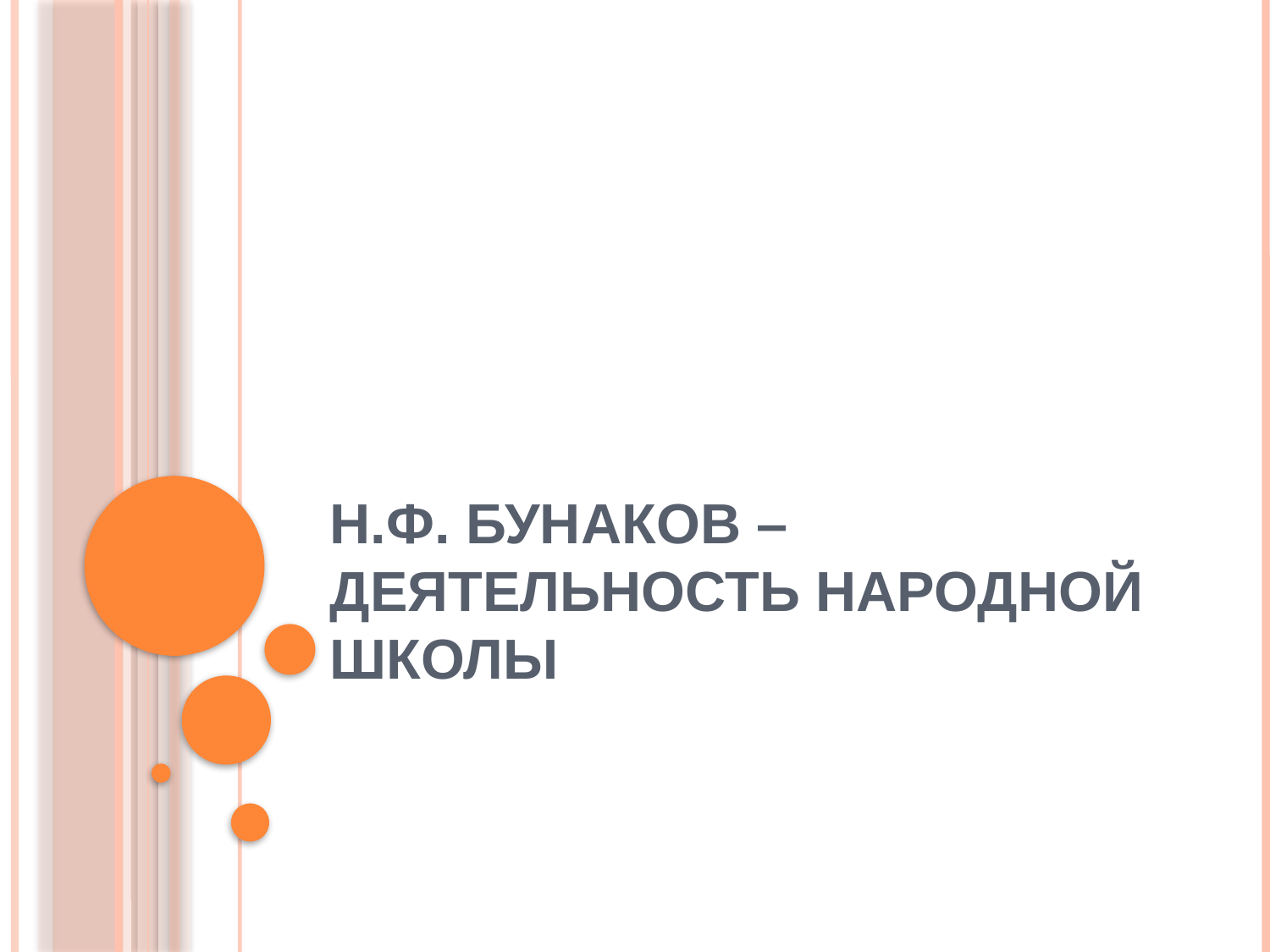

# Н.Ф. Бунаков – деятельность народной школы